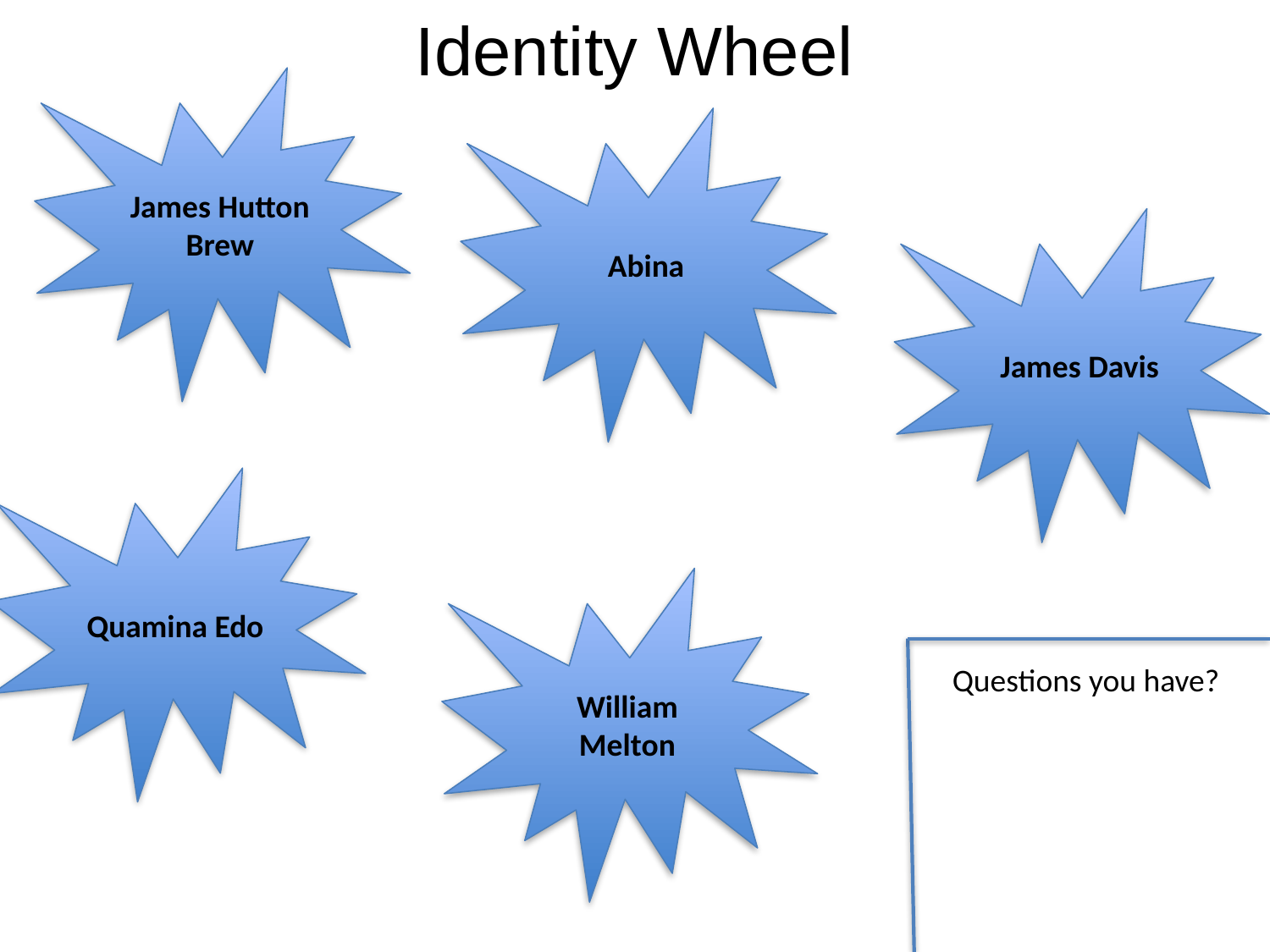

# Identity Wheel
James Hutton Brew
Abina
James Davis
Quamina Edo
William Melton
Questions you have?